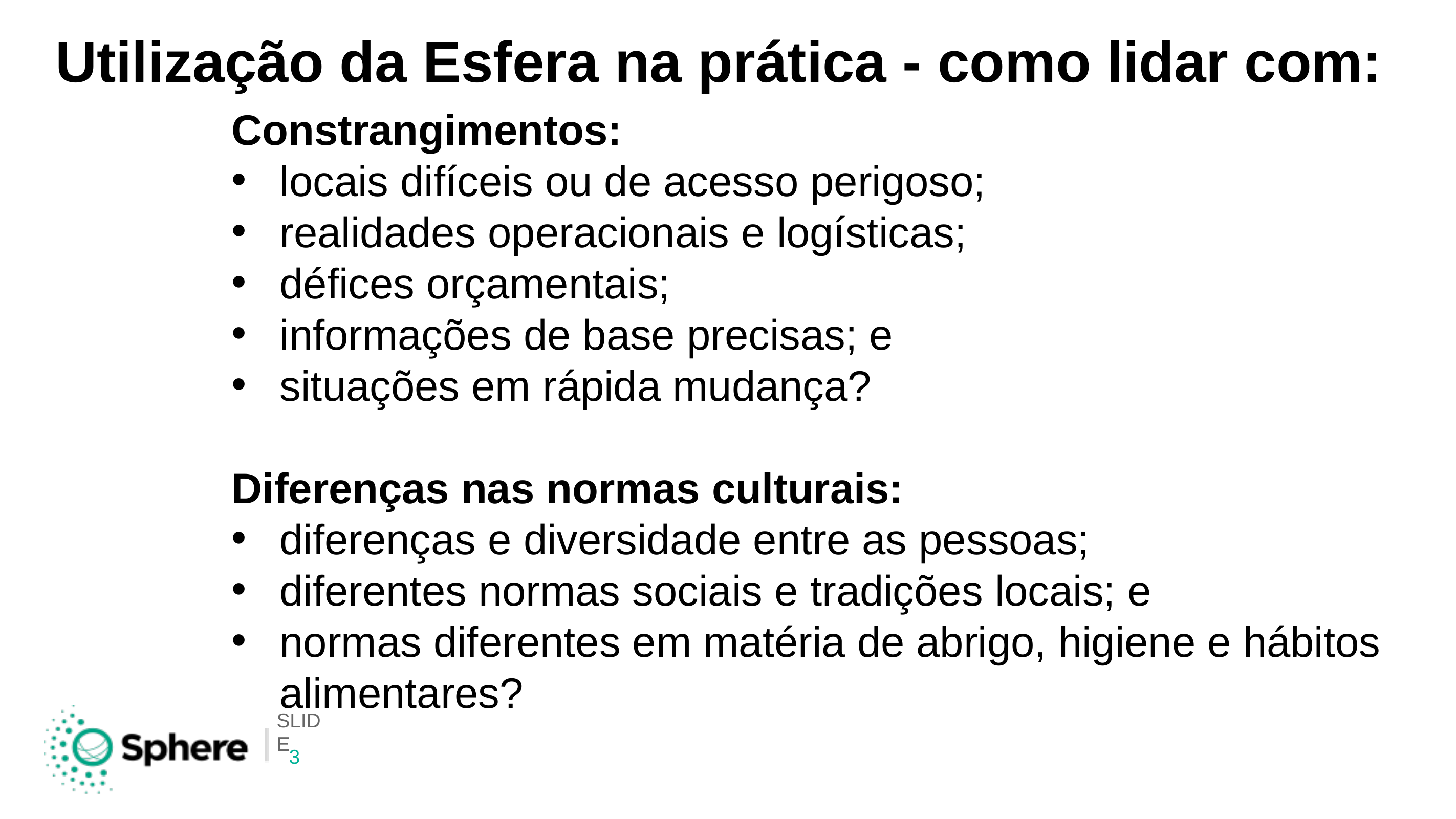

# Utilização da Esfera na prática - como lidar com:
Constrangimentos:
locais difíceis ou de acesso perigoso;
realidades operacionais e logísticas;
défices orçamentais;
informações de base precisas; e
situações em rápida mudança?

Diferenças nas normas culturais:
diferenças e diversidade entre as pessoas;
diferentes normas sociais e tradições locais; e
normas diferentes em matéria de abrigo, higiene e hábitos alimentares?
3